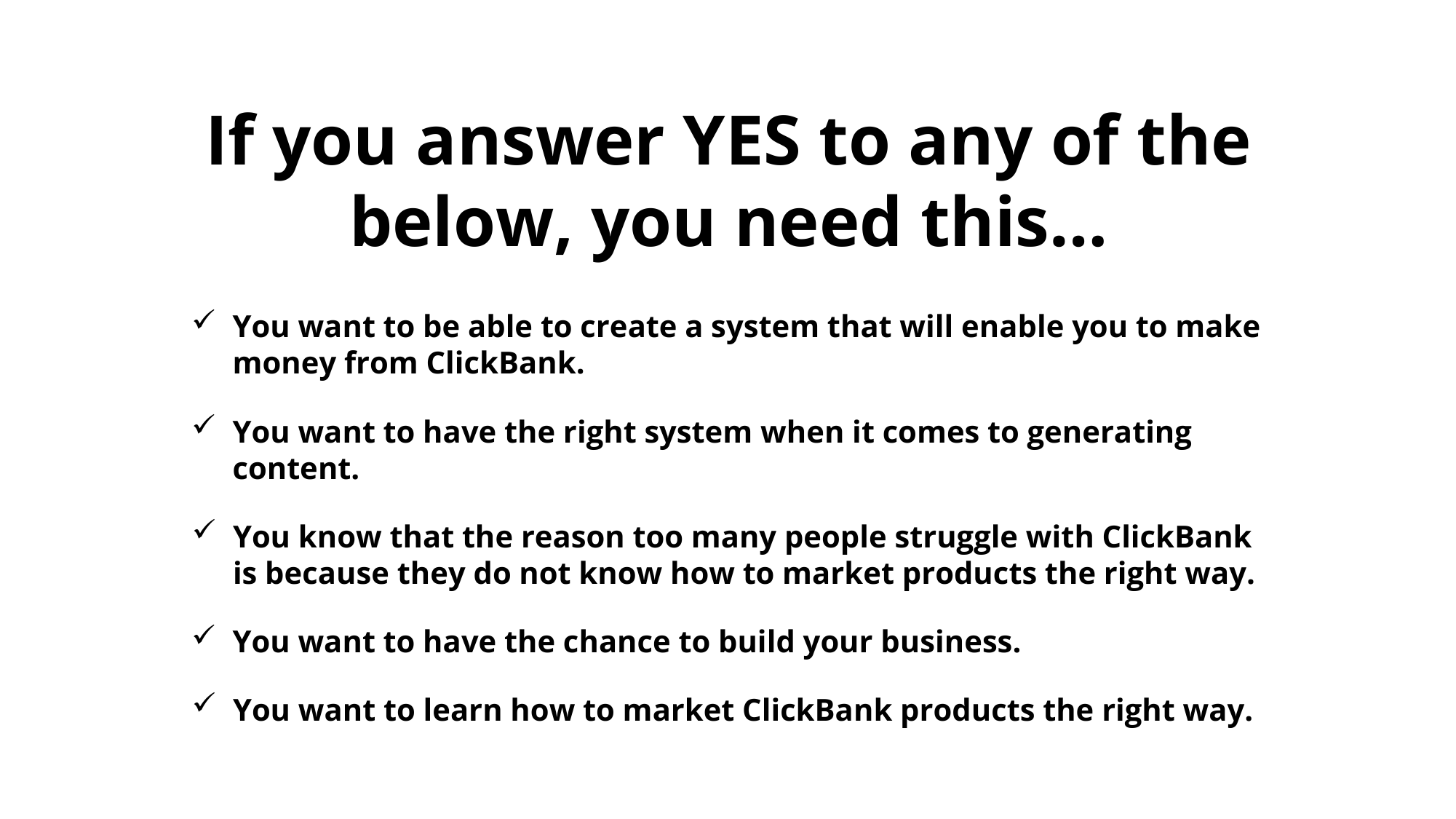

If you answer YES to any of the below, you need this…
You want to be able to create a system that will enable you to make money from ClickBank.
You want to have the right system when it comes to generating content.
You know that the reason too many people struggle with ClickBank is because they do not know how to market products the right way.
You want to have the chance to build your business.
You want to learn how to market ClickBank products the right way.